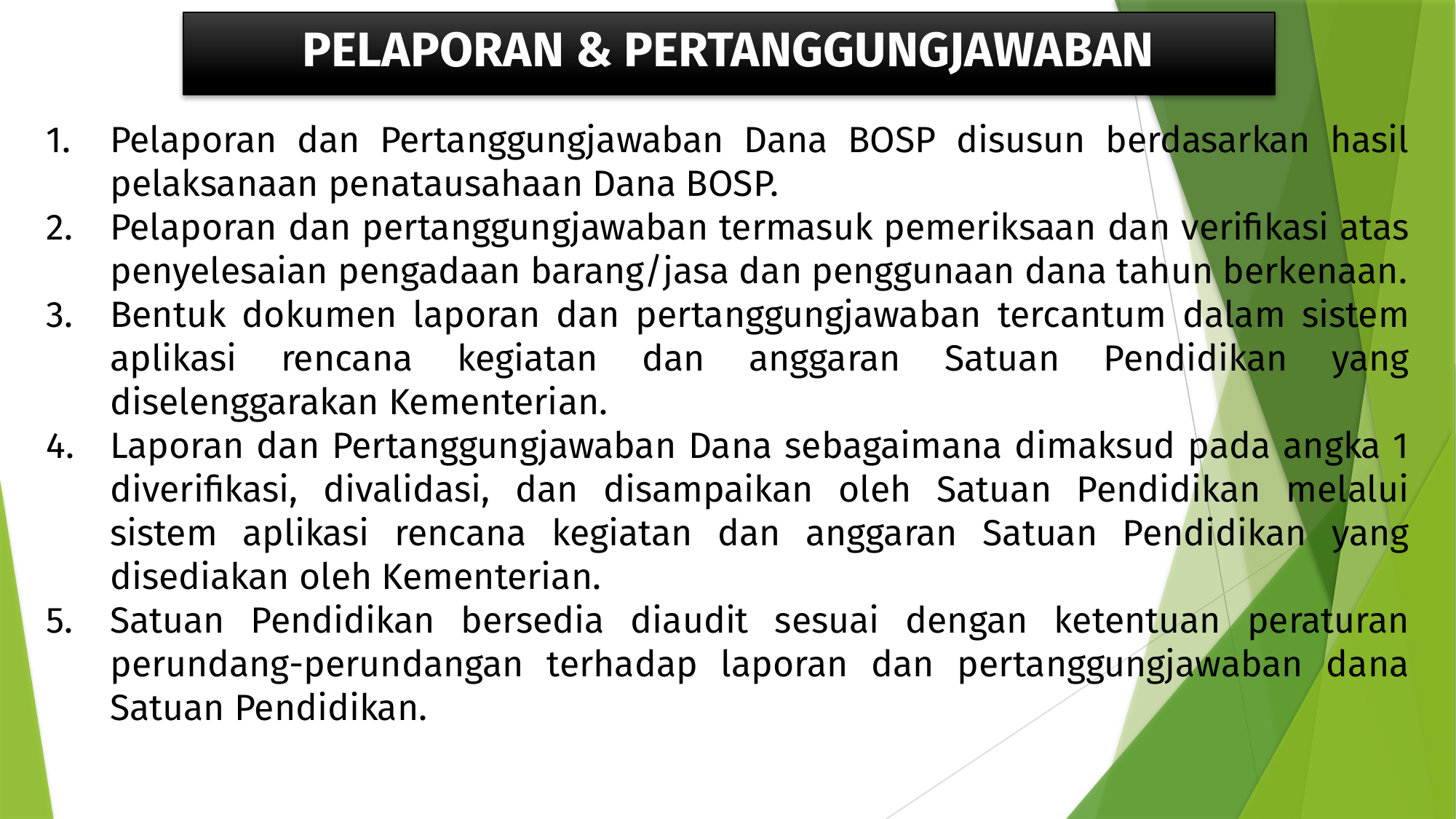

PELAPORAN & PERTANGGUNGJAWABAN
Pelaporan dan Pertanggungjawaban Dana BOSP disusun berdasarkan hasil pelaksanaan penatausahaan Dana BOSP.
Pelaporan dan pertanggungjawaban termasuk pemeriksaan dan verifikasi atas penyelesaian pengadaan barang/jasa dan penggunaan dana tahun berkenaan.
Bentuk dokumen laporan dan pertanggungjawaban tercantum dalam sistem aplikasi rencana kegiatan dan anggaran Satuan Pendidikan yang diselenggarakan Kementerian.
Laporan dan Pertanggungjawaban Dana sebagaimana dimaksud pada angka 1 diverifikasi, divalidasi, dan disampaikan oleh Satuan Pendidikan melalui sistem aplikasi rencana kegiatan dan anggaran Satuan Pendidikan yang disediakan oleh Kementerian.
Satuan Pendidikan bersedia diaudit sesuai dengan ketentuan peraturan perundang-perundangan terhadap laporan dan pertanggungjawaban dana Satuan Pendidikan.